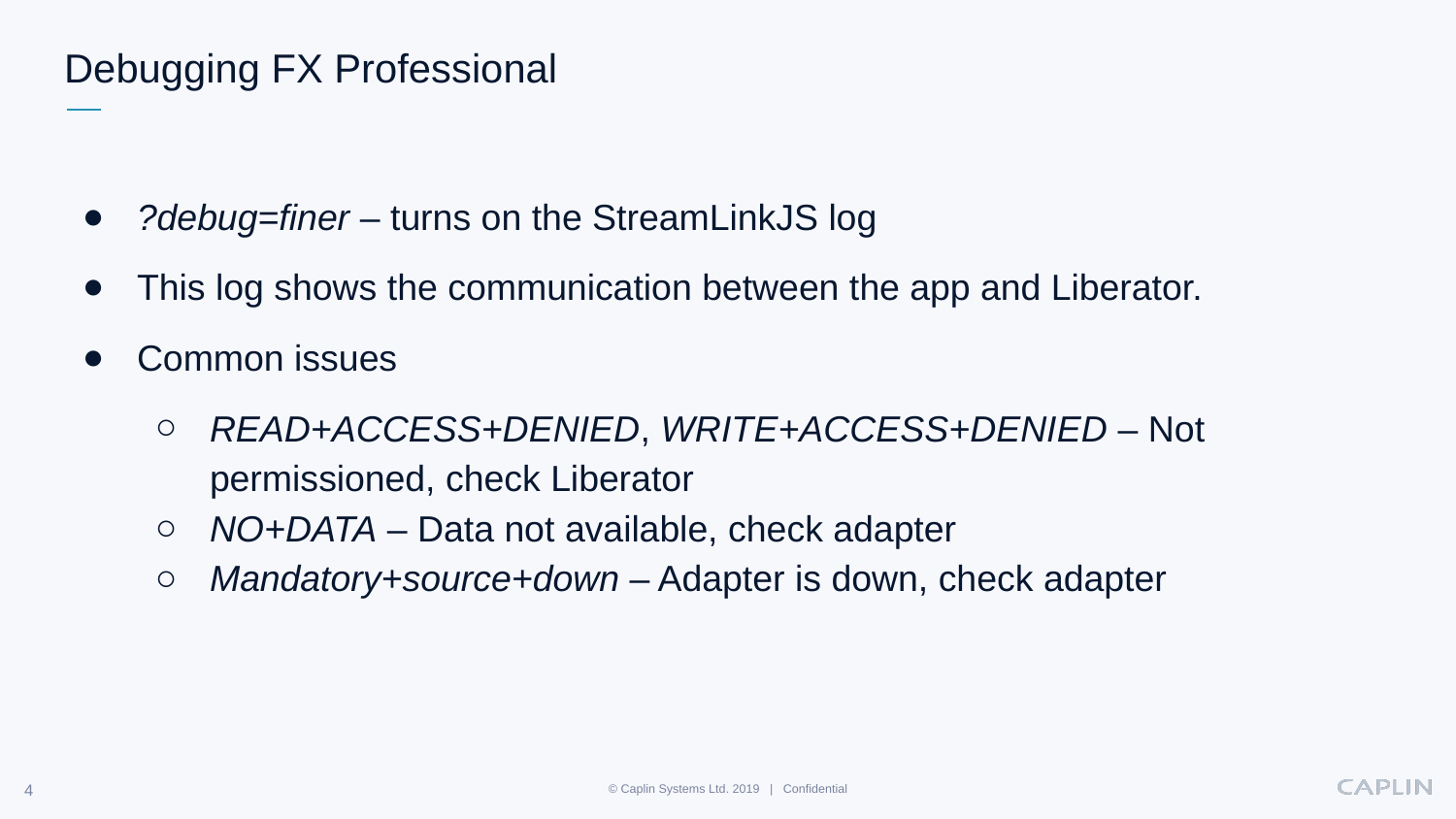

# Debugging FX Professional
?debug=finer – turns on the StreamLinkJS log
This log shows the communication between the app and Liberator.
Common issues
READ+ACCESS+DENIED, WRITE+ACCESS+DENIED – Not permissioned, check Liberator
NO+DATA – Data not available, check adapter
Mandatory+source+down – Adapter is down, check adapter